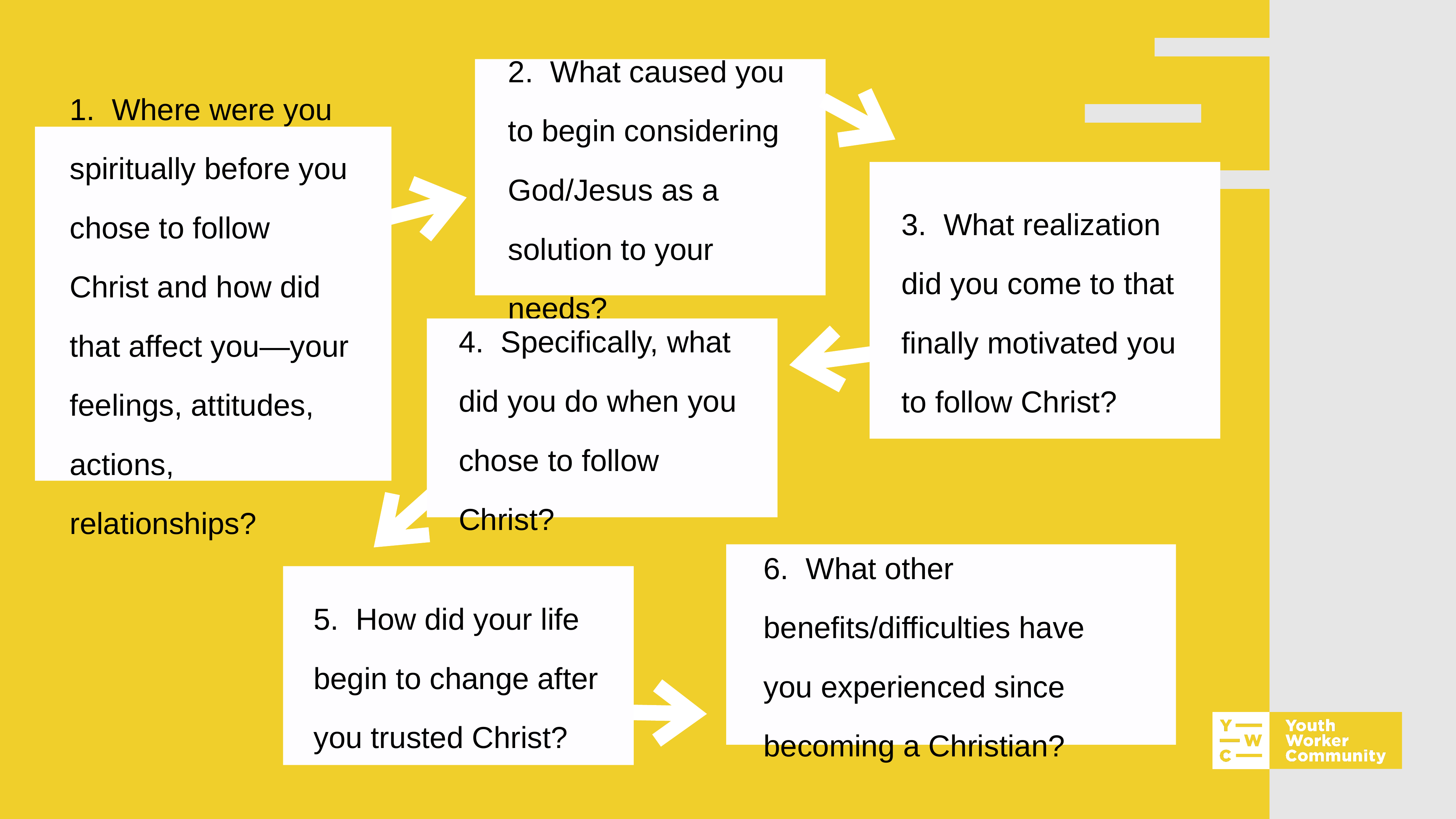

2.  What caused you to begin considering God/Jesus as a solution to your needs?

1.  Where were you spiritually before you chose to follow Christ and how did that affect you—your feelings, attitudes, actions, relationships?

3.  What realization did you come to that finally motivated you to follow Christ?

4.  Specifically, what did you do when you chose to follow Christ?

6.  What other benefits/difficulties have you experienced since becoming a Christian?
5.  How did your life begin to change after you trusted Christ?